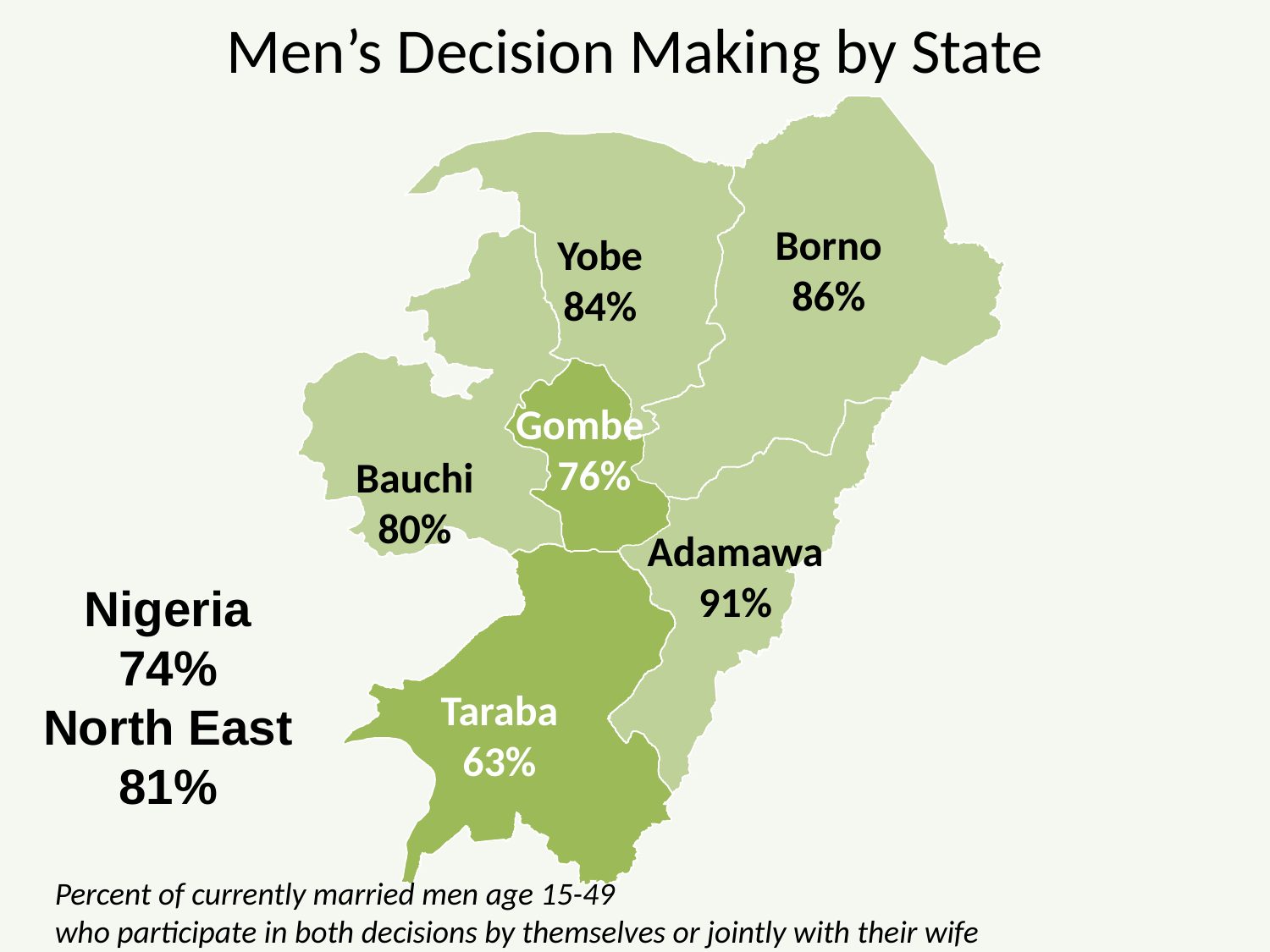

# Men’s Decision Making by State

Borno
86%
Yobe
84%
Gombe
   76%
Bauchi
80%
Adamawa
91%
Nigeria
74%
North East
81%

Taraba
63%
Percent of currently married men age 15-49
who participate in both decisions by themselves or jointly with their wife